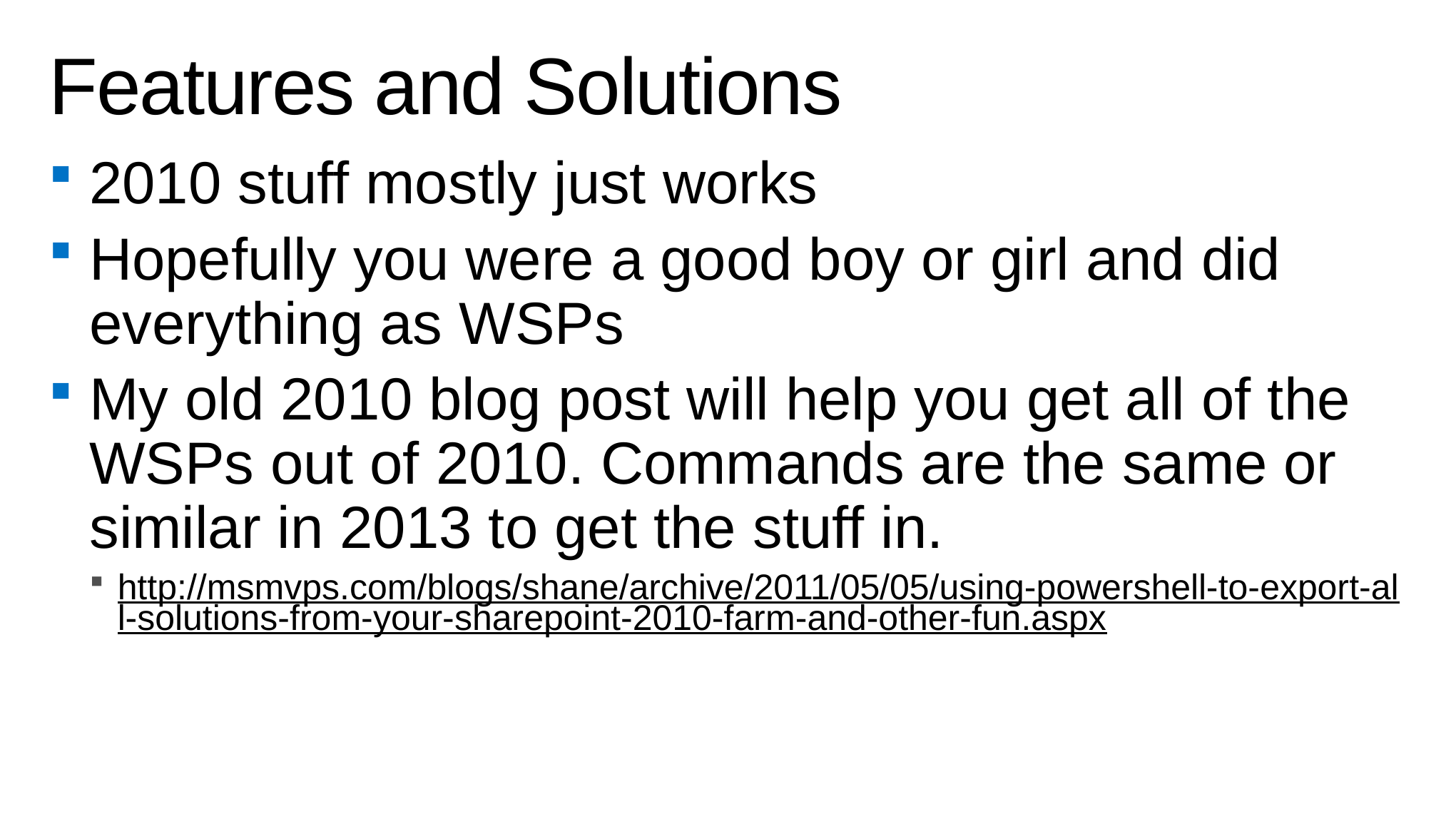

# Features and Solutions
2010 stuff mostly just works
Hopefully you were a good boy or girl and did everything as WSPs
My old 2010 blog post will help you get all of the WSPs out of 2010. Commands are the same or similar in 2013 to get the stuff in.
http://msmvps.com/blogs/shane/archive/2011/05/05/using-powershell-to-export-all-solutions-from-your-sharepoint-2010-farm-and-other-fun.aspx